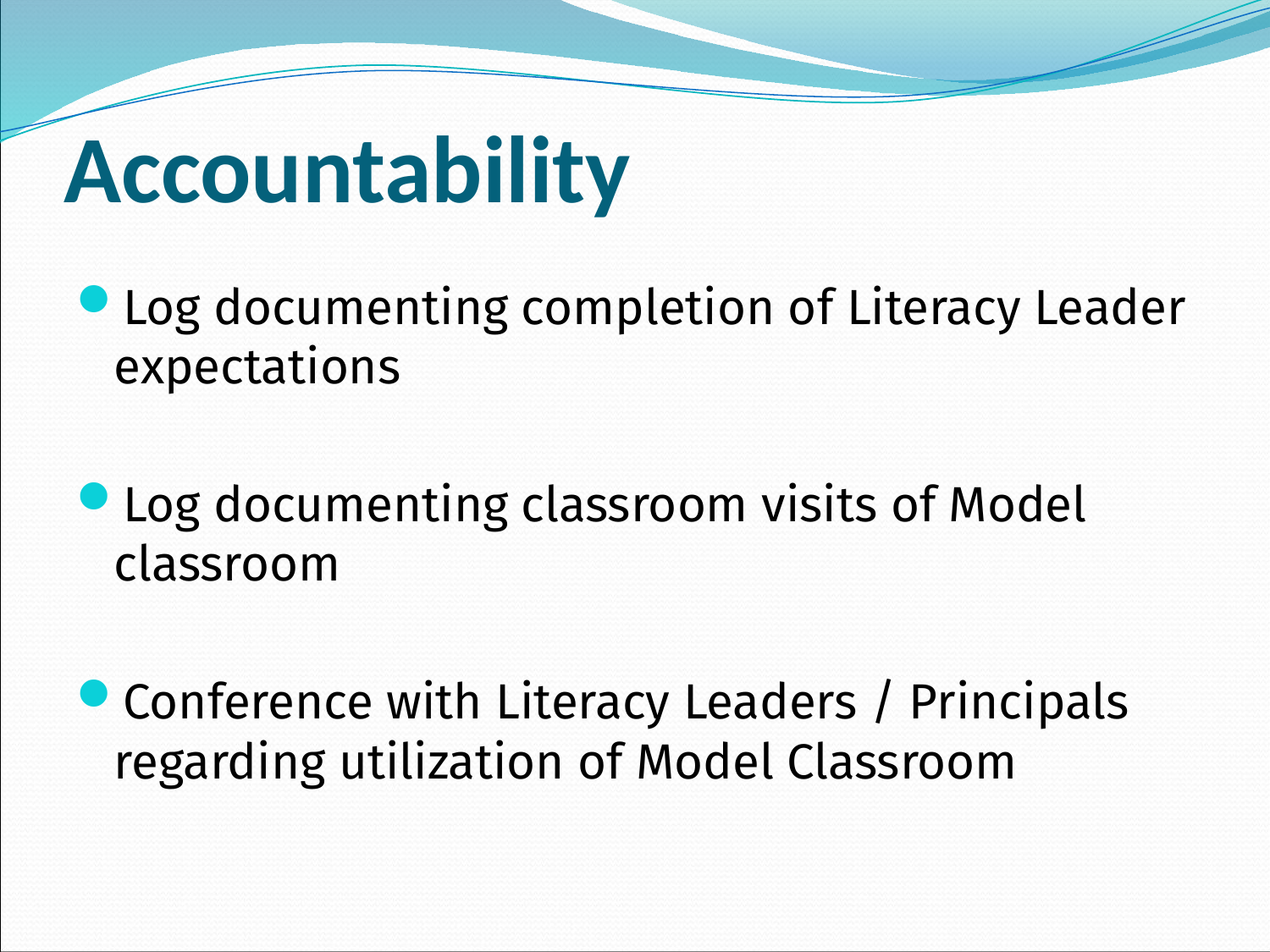

# Accountability
Log documenting completion of Literacy Leader expectations

Log documenting classroom visits of Model classroom

Conference with Literacy Leaders / Principals regarding utilization of Model Classroom